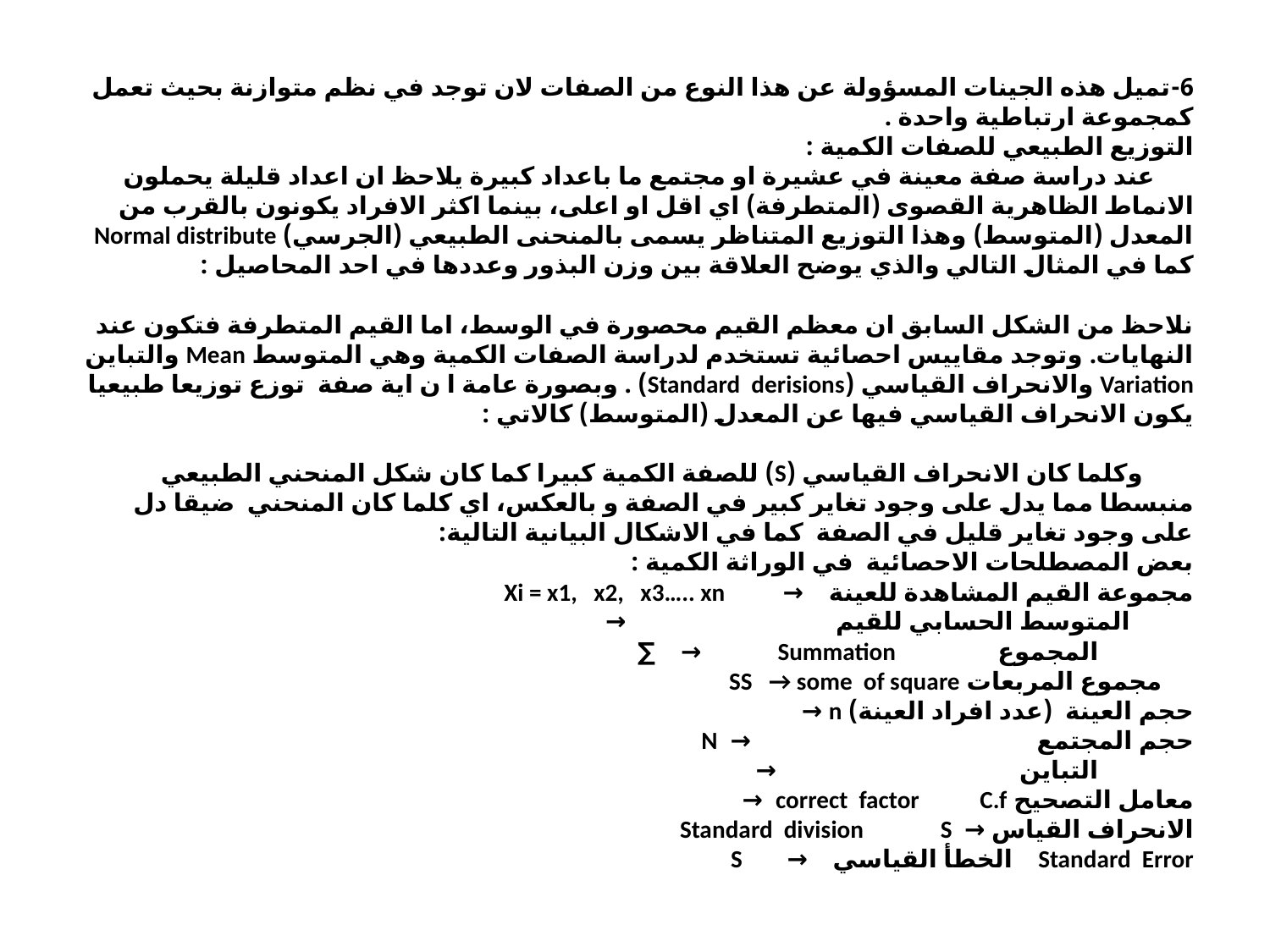

# 6-تميل هذه الجينات المسؤولة عن هذا النوع من الصفات لان توجد في نظم متوازنة بحيث تعمل كمجموعة ارتباطية واحدة . التوزيع الطبيعي للصفات الكمية : عند دراسة صفة معينة في عشيرة او مجتمع ما باعداد كبيرة يلاحظ ان اعداد قليلة يحملون الانماط الظاهرية القصوى (المتطرفة) اي اقل او اعلى، بينما اكثر الافراد يكونون بالقرب من المعدل (المتوسط) وهذا التوزيع المتناظر يسمى بالمنحنى الطبيعي (الجرسي) Normal distribute  كما في المثال التالي والذي يوضح العلاقة بين وزن البذور وعددها في احد المحاصيل : نلاحظ من الشكل السابق ان معظم القيم محصورة في الوسط، اما القيم المتطرفة فتكون عند النهايات. وتوجد مقاييس احصائية تستخدم لدراسة الصفات الكمية وهي المتوسط Mean والتباين Variation والانحراف القياسي (Standard  derisions) . وبصورة عامة ا ن اية صفة  توزع توزيعا طبيعيا يكون الانحراف القياسي فيها عن المعدل (المتوسط) كالاتي : وكلما كان الانحراف القياسي (S) للصفة الكمية كبيرا كما كان شكل المنحني الطبيعي منبسطا مما يدل على وجود تغاير كبير في الصفة و بالعكس، اي كلما كان المنحني  ضيقا دل على وجود تغاير قليل في الصفة  كما في الاشكال البيانية التالية: بعض المصطلحات الاحصائية  في الوراثة الكمية : مجموعة القيم المشاهدة للعينة    →         Xi = x1,   x2,   x3….. xn المتوسط الحسابي للقيم                                 → المجموع                Summation            →    ∑ مجموع المربعات SS   → some  of square حجم العينة  (عدد افراد العينة) n → حجم المجتمع                                             →  N التباين                                    	→ معامل التصحيح correct  factor           C.f  → الانحراف القياس → Standard  division              S Standard  Error    الخطأ القياسي    →       S